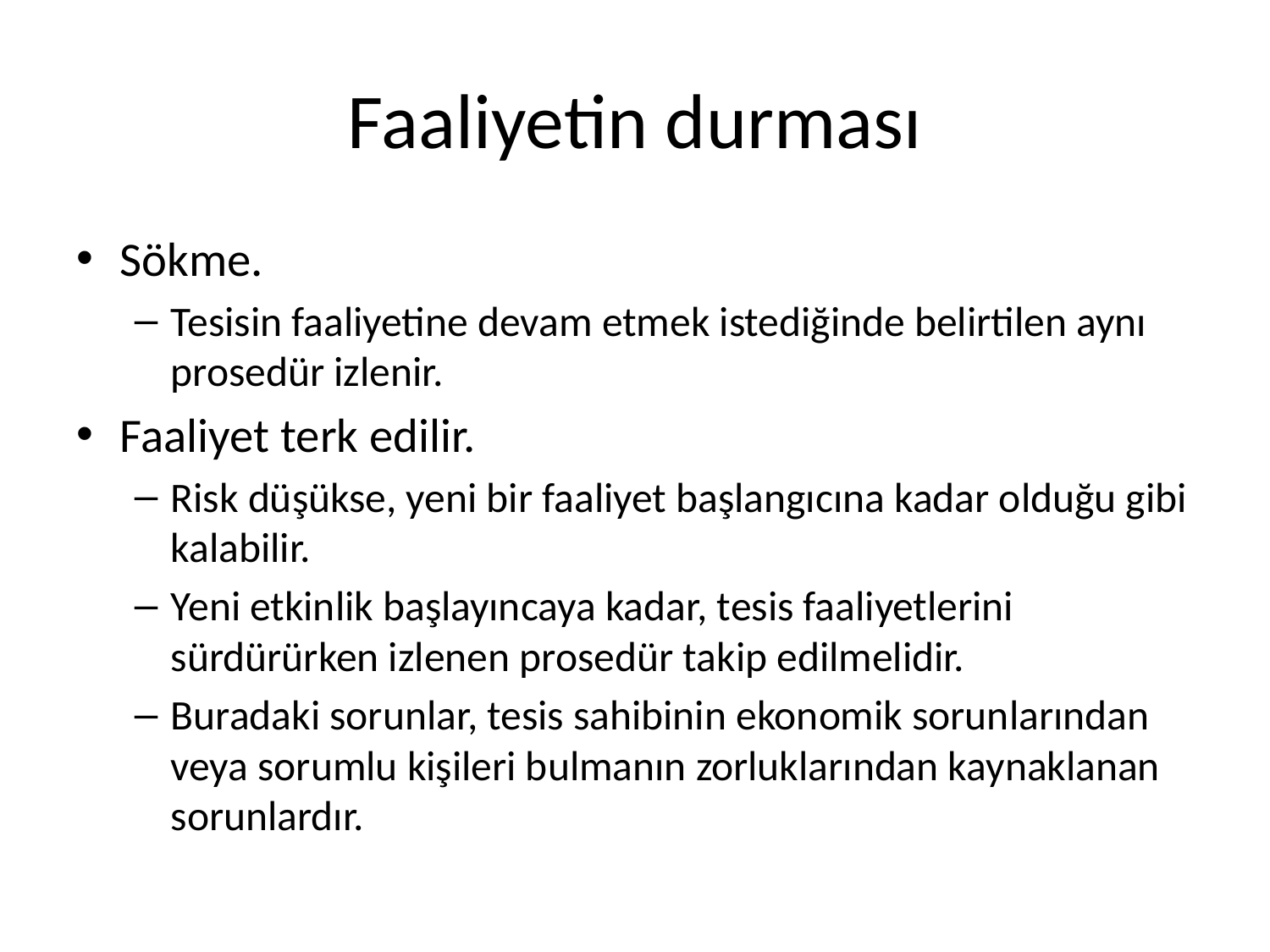

# Faaliyetin durması
Sökme.
Tesisin faaliyetine devam etmek istediğinde belirtilen aynı prosedür izlenir.
Faaliyet terk edilir.
Risk düşükse, yeni bir faaliyet başlangıcına kadar olduğu gibi kalabilir.
Yeni etkinlik başlayıncaya kadar, tesis faaliyetlerini sürdürürken izlenen prosedür takip edilmelidir.
Buradaki sorunlar, tesis sahibinin ekonomik sorunlarından veya sorumlu kişileri bulmanın zorluklarından kaynaklanan sorunlardır.